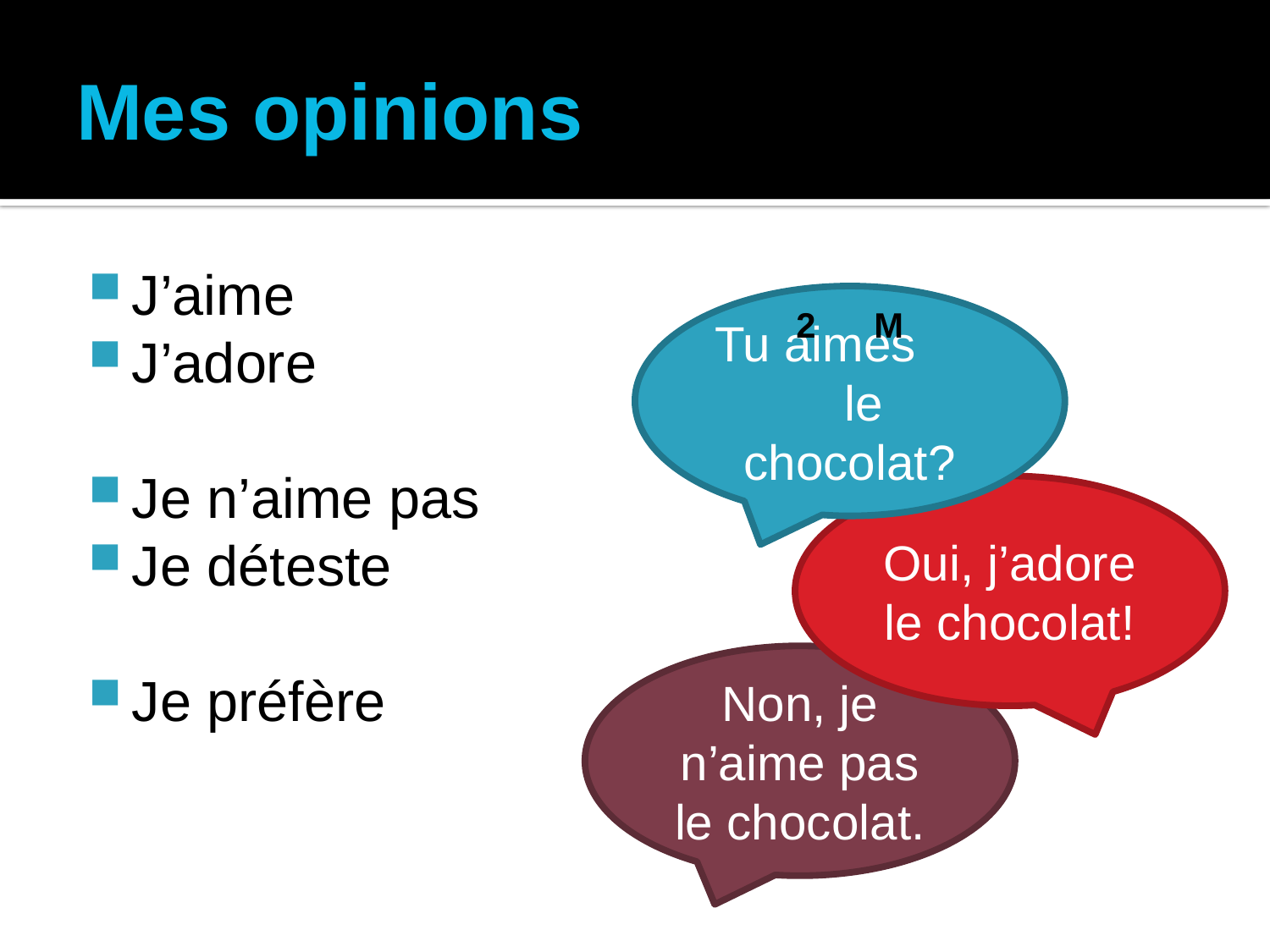

# Mes opinions
J’aime
J’adore

Je n’aime pas
Je déteste

Je préfère
Tu aimes        le chocolat?
2      M
2     M
Oui, j’adore le chocolat!
Non, je n’aime pas le chocolat.